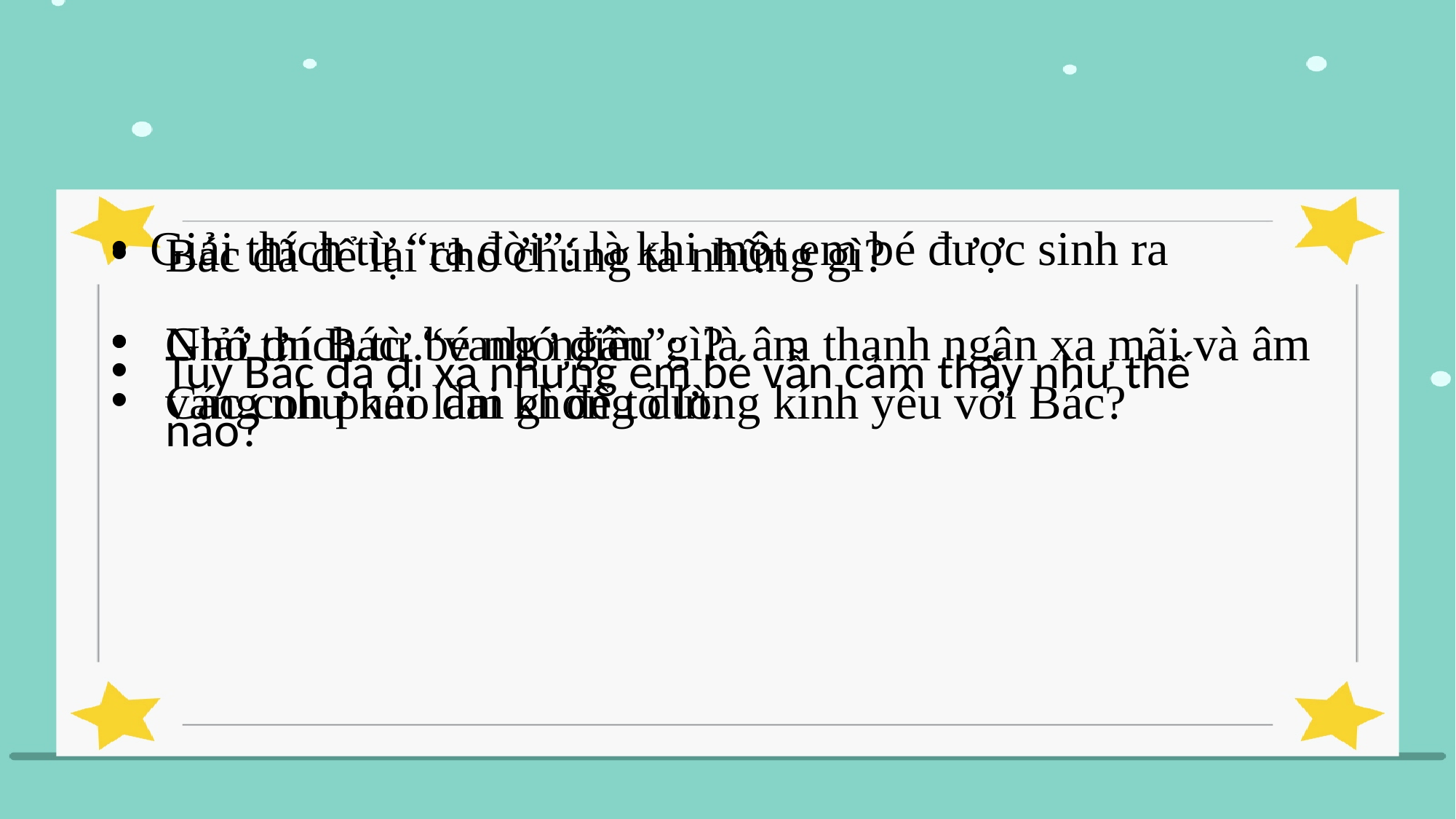

Giải thích từ “ra đời”: là khi một em bé được sinh ra

Bác đã để lại cho chúng ta những gì?

Tuy Bác đã đi xa nhưng em bé vẫn cảm thấy như thế nào?

Giải thích từ “vang ngân”:  là âm thanh ngân xa mãi và âm vang như kéo dài không dứt.
Nhớ ơn Bác  bé nhớ điều gì?
Các con phải làm gì để tỏ lòng kính yêu với Bác?